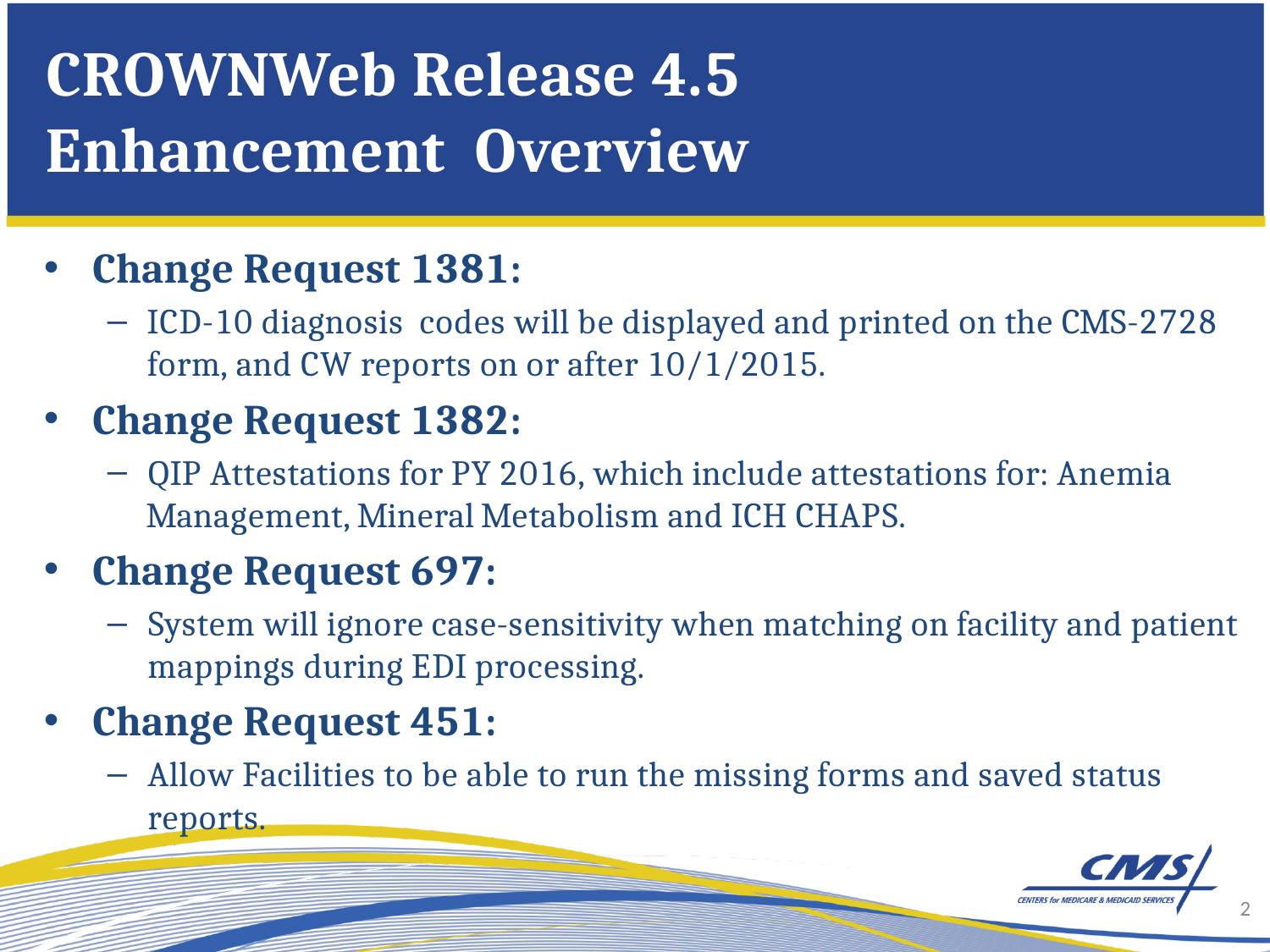

# CROWNWeb Release 4.5 Enhancement  Overview
Change Request 1381:
ICD-10 diagnosis  codes will be displayed and printed on the CMS-2728 form, and CW reports on or after 10/1/2015.
Change Request 1382:
QIP Attestations for PY 2016, which include attestations for: Anemia Management, Mineral Metabolism and ICH CHAPS.
Change Request 697:
System will ignore case-sensitivity when matching on facility and patient mappings during EDI processing.
Change Request 451:
Allow Facilities to be able to run the missing forms and saved status reports.

2